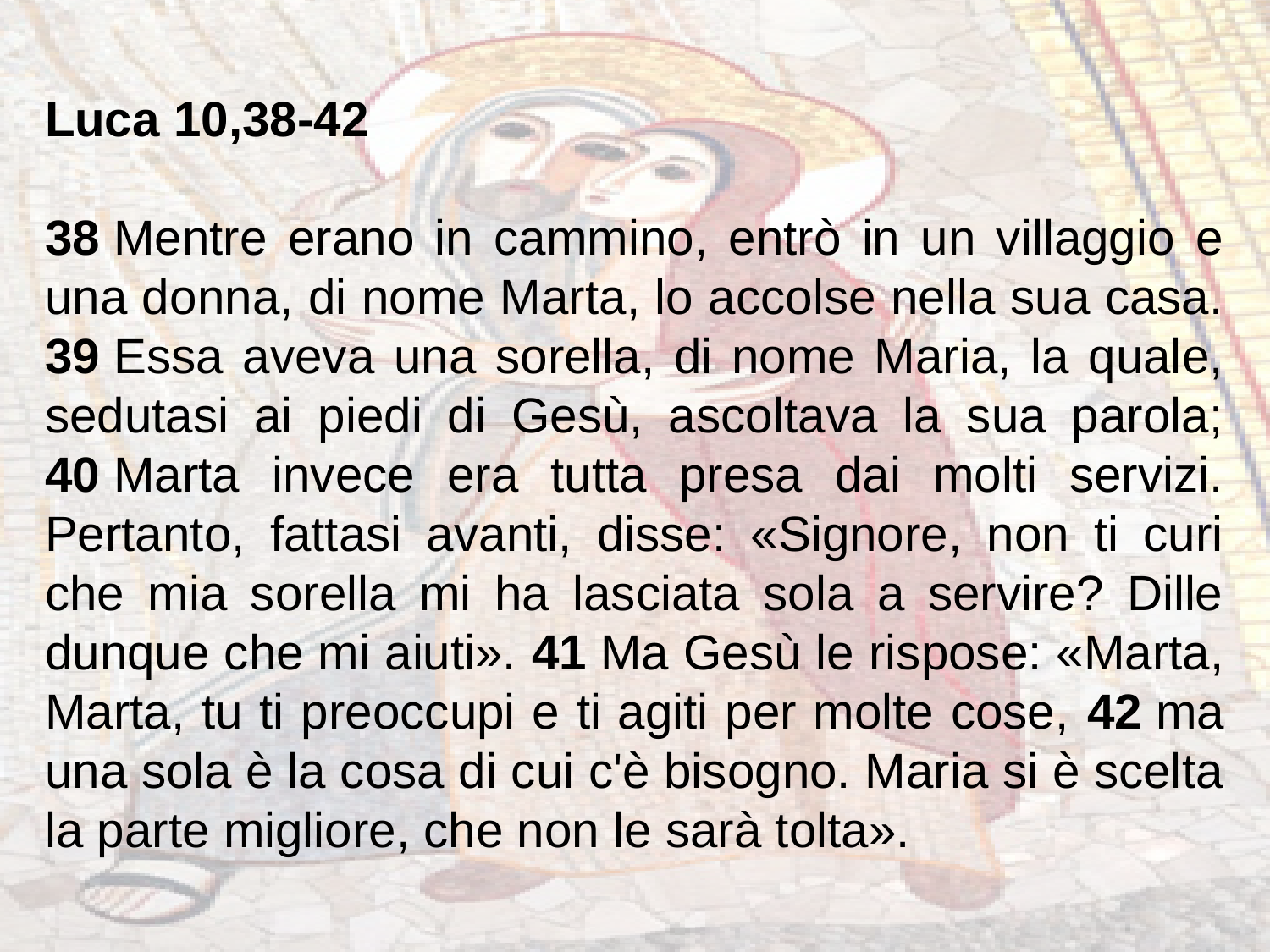

Luca 10,38-42

38 Mentre erano in cammino, entrò in un villaggio e una donna, di nome Marta, lo accolse nella sua casa. 39 Essa aveva una sorella, di nome Maria, la quale, sedutasi ai piedi di Gesù, ascoltava la sua parola; 40 Marta invece era tutta presa dai molti servizi. Pertanto, fattasi avanti, disse: «Signore, non ti curi che mia sorella mi ha lasciata sola a servire? Dille dunque che mi aiuti». 41 Ma Gesù le rispose: «Marta, Marta, tu ti preoccupi e ti agiti per molte cose, 42 ma una sola è la cosa di cui c'è bisogno. Maria si è scelta la parte migliore, che non le sarà tolta».